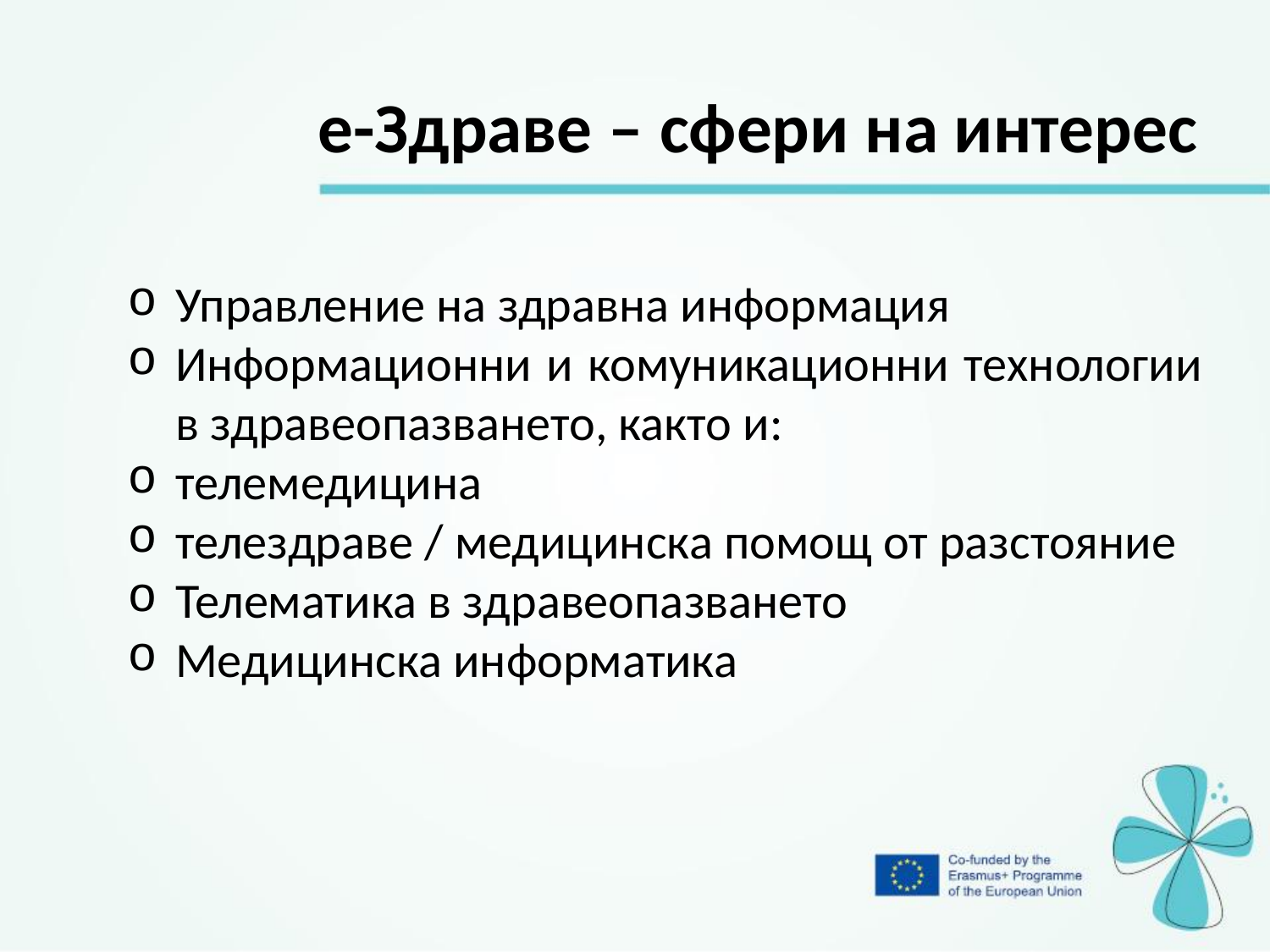

е-Здраве – сфери на интерес
Управление на здравна информация
Информационни и комуникационни технологии в здравеопазването, както и:
телемедицина
телездраве / медицинска помощ от разстояние
Телематика в здравеопазването
Медицинска информатика